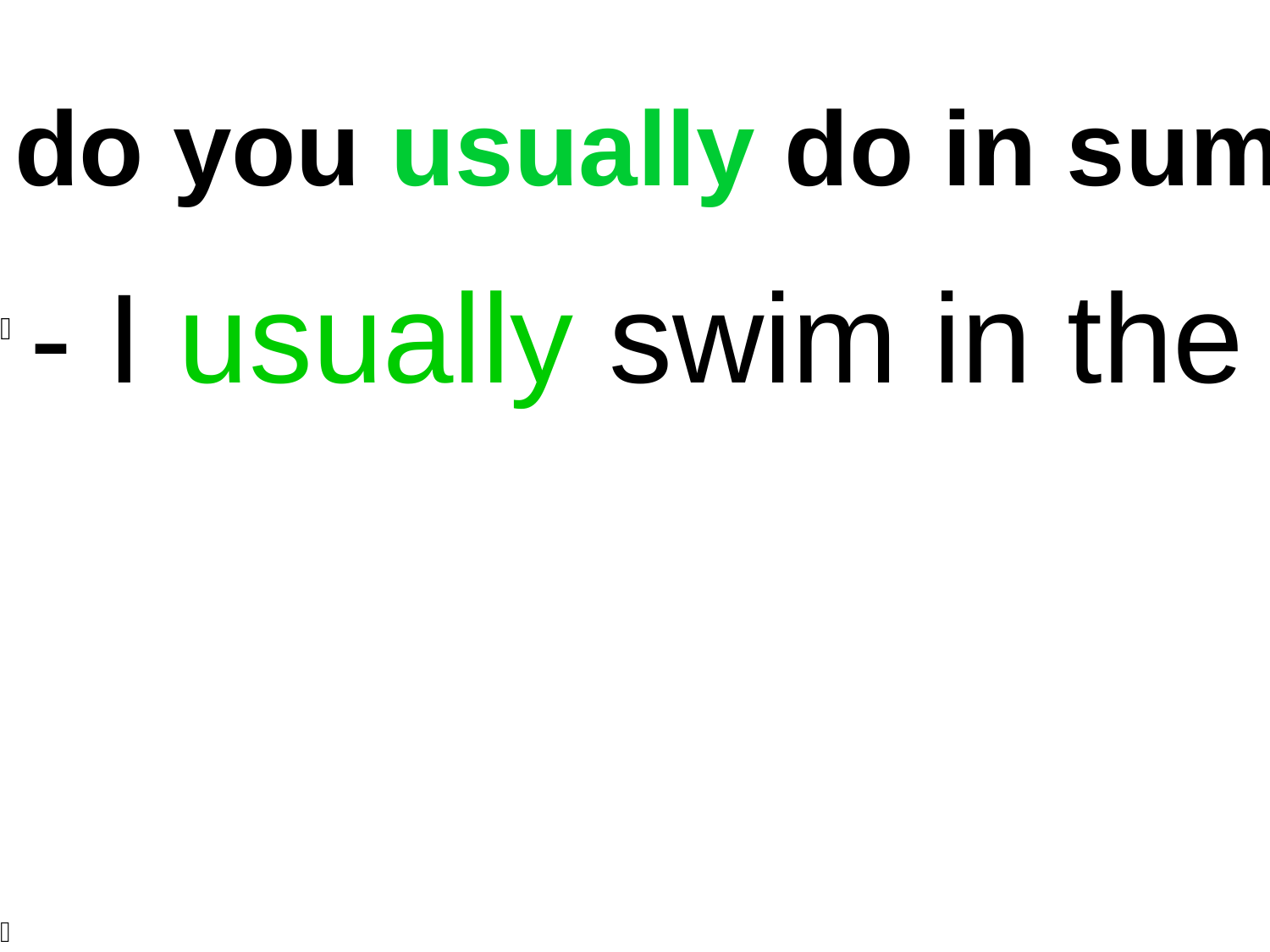

What do you usually do in summer?

- I usually swim in the river in summer.